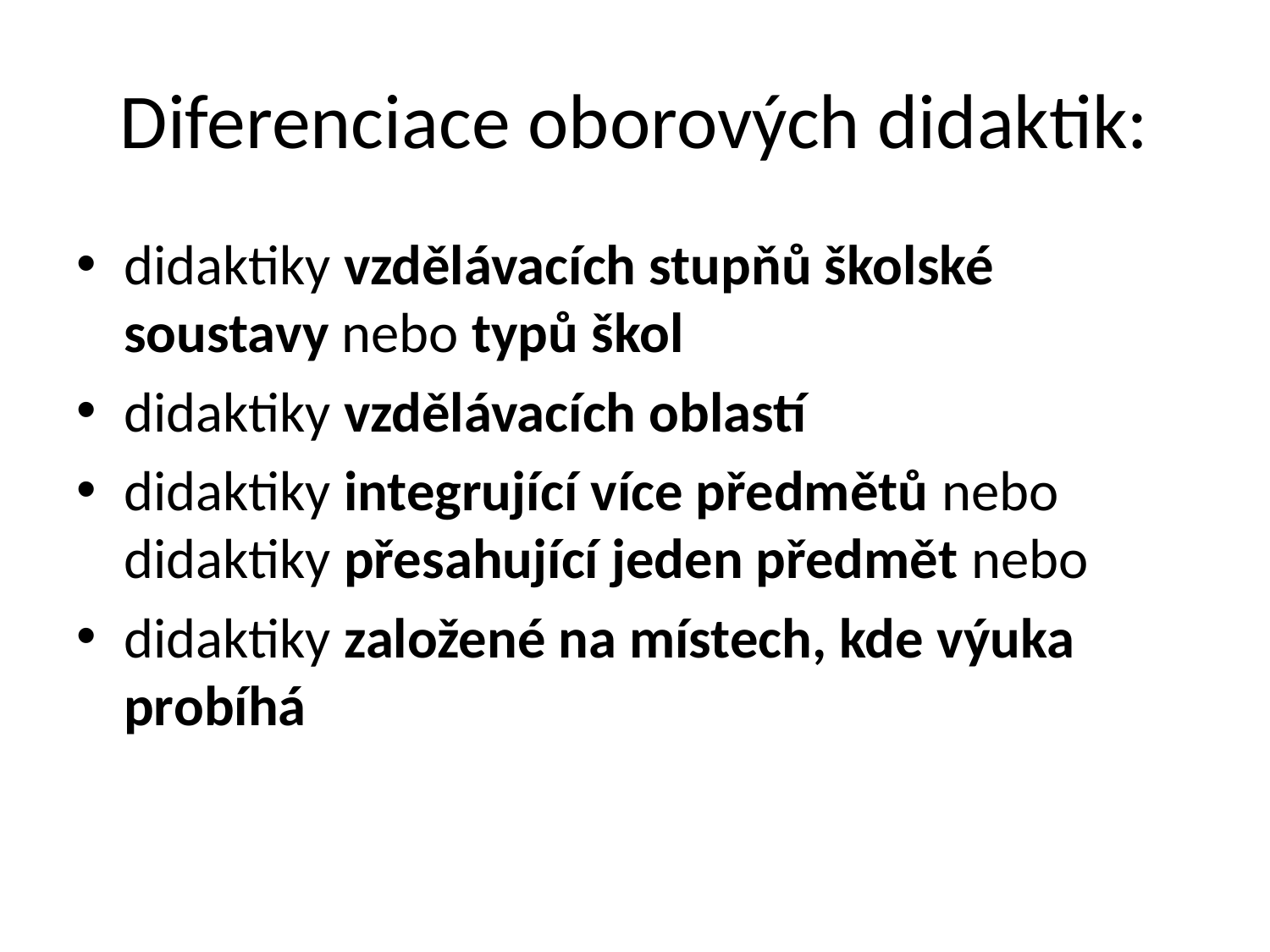

# Diferenciace oborových didaktik:
didaktiky vzdělávacích stupňů školské soustavy nebo typů škol
didaktiky vzdělávacích oblastí
didaktiky integrující více předmětů nebo didaktiky přesahující jeden předmět nebo
didaktiky založené na místech, kde výuka probíhá